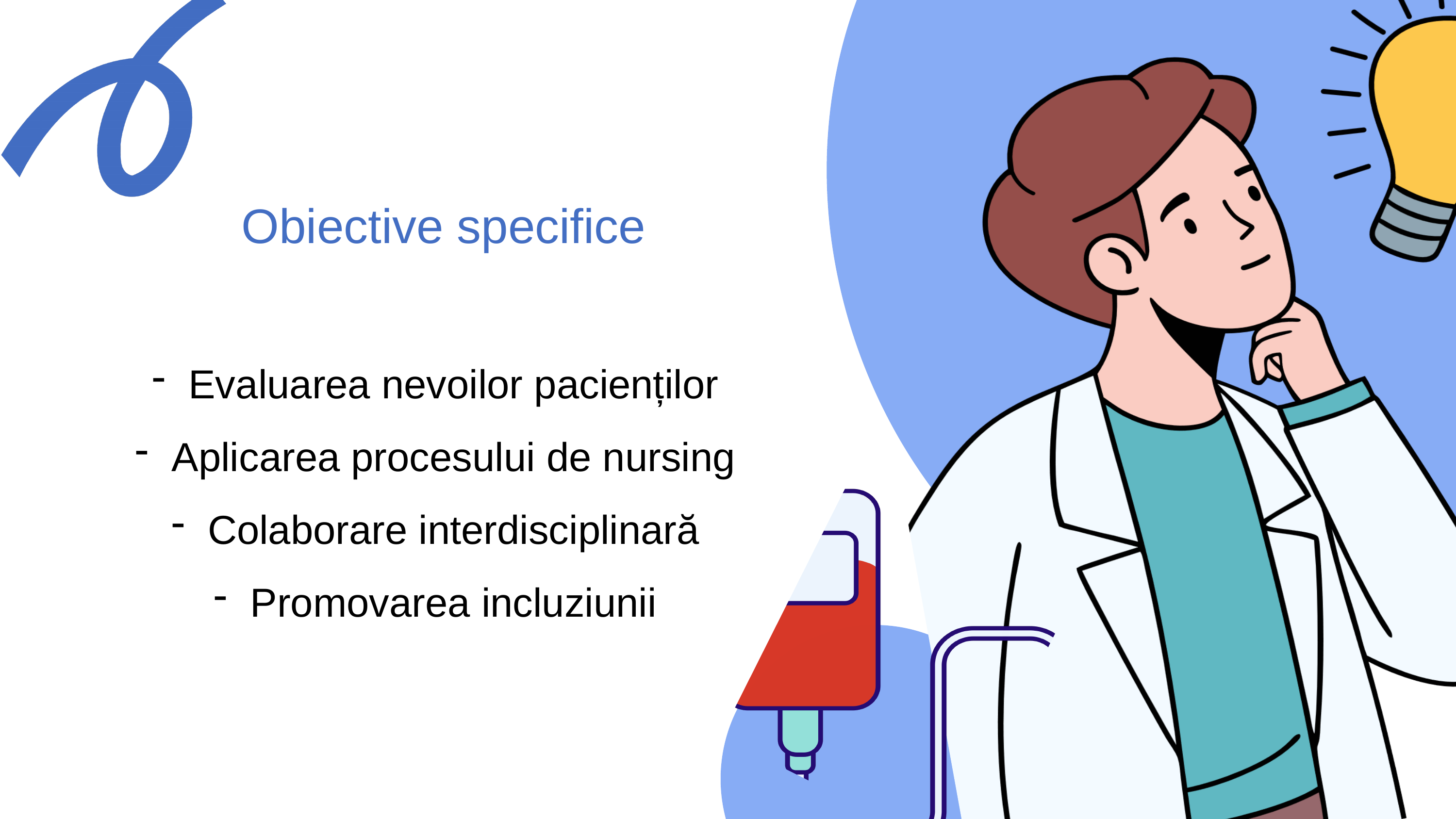

Obiective specifice
Evaluarea nevoilor pacienților
Aplicarea procesului de nursing
Colaborare interdisciplinară
Promovarea incluziunii